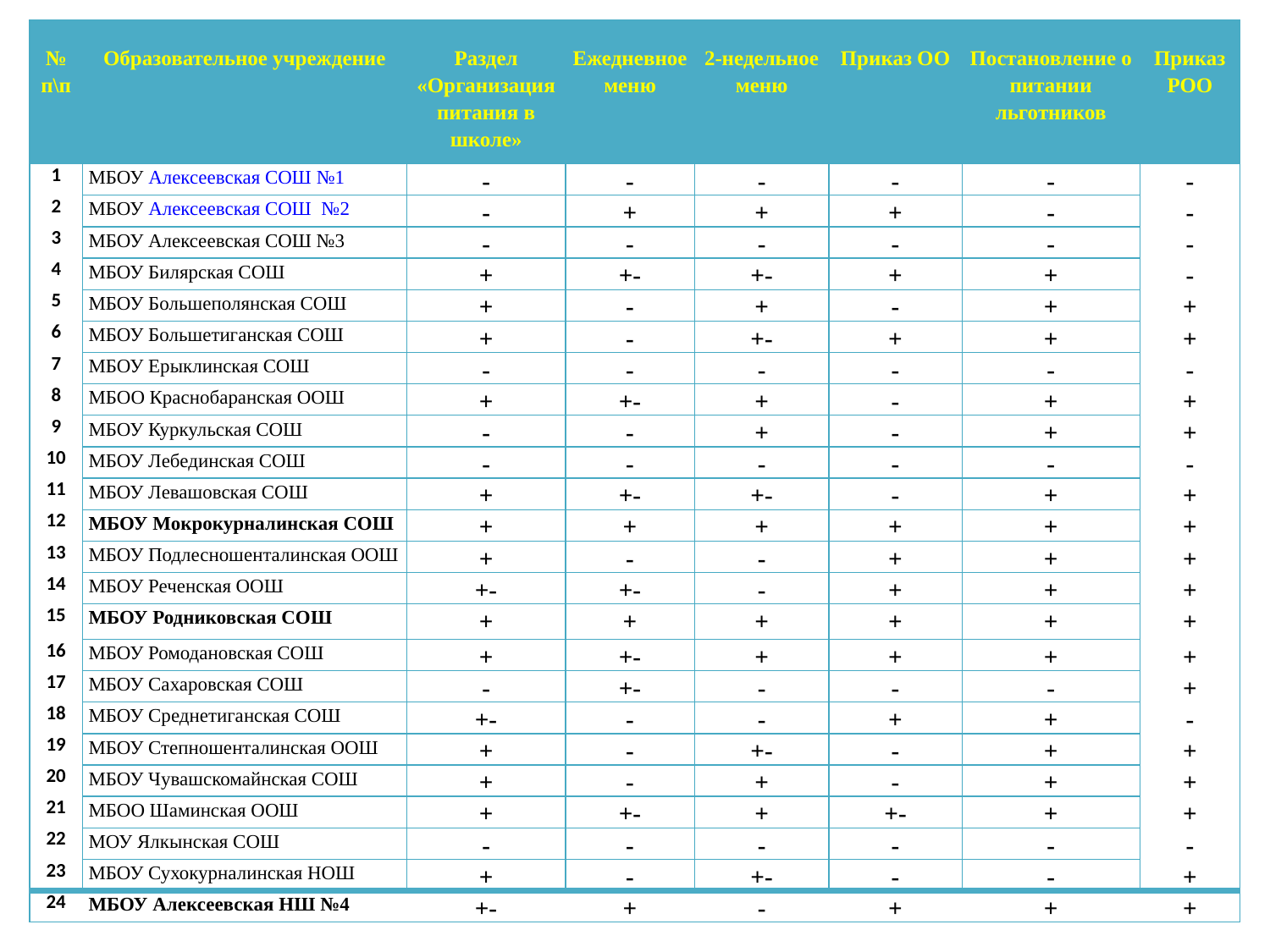

| № п\п | Образовательное учреждение | Раздел «Организация питания в школе» | Ежедневное меню | 2-недельное меню | Приказ ОО | Постановление о питании льготников | Приказ РОО |
| --- | --- | --- | --- | --- | --- | --- | --- |
| 1 | МБОУ Алексеевская СОШ №1 | - | - | - | - | - | - |
| 2 | МБОУ Алексеевская СОШ №2 | - | + | + | + | - | - |
| 3 | МБОУ Алексеевская СОШ №3 | - | - | - | - | - | - |
| 4 | МБОУ Билярская СОШ | + | +- | +- | + | + | - |
| 5 | МБОУ Большеполянская СОШ | + | - | + | - | + | + |
| 6 | МБОУ Большетиганская СОШ | + | - | +- | + | + | + |
| 7 | МБОУ Ерыклинская СОШ | - | - | - | - | - | - |
| 8 | МБОО Краснобаранская ООШ | + | +- | + | - | + | + |
| 9 | МБОУ Куркульская СОШ | - | - | + | - | + | + |
| 10 | МБОУ Лебединская СОШ | - | - | - | - | - | - |
| 11 | МБОУ Левашовская СОШ | + | +- | +- | - | + | + |
| 12 | МБОУ Мокрокурналинская СОШ | + | + | + | + | + | + |
| 13 | МБОУ Подлесношенталинская ООШ | + | - | - | + | + | + |
| 14 | МБОУ Реченская ООШ | +- | +- | - | + | + | + |
| 15 | МБОУ Родниковская СОШ | + | + | + | + | + | + |
| 16 | МБОУ Ромодановская СОШ | + | +- | + | + | + | + |
| 17 | МБОУ Сахаровская СОШ | - | +- | - | - | - | + |
| 18 | МБОУ Среднетиганская СОШ | +- | - | - | + | + | - |
| 19 | МБОУ Степношенталинская ООШ | + | - | +- | - | + | + |
| 20 | МБОУ Чувашскомайнская СОШ | + | - | + | - | + | + |
| 21 | МБОO Шаминская ООШ | + | +- | + | +- | + | + |
| 22 | МОУ Ялкынская СОШ | - | - | - | - | - | - |
| 23 | МБОУ Сухокурналинская НОШ | + | - | +- | - | - | + |
| 24 | МБОУ Алексеевская НШ №4 | +- | + | - | + | + | + |